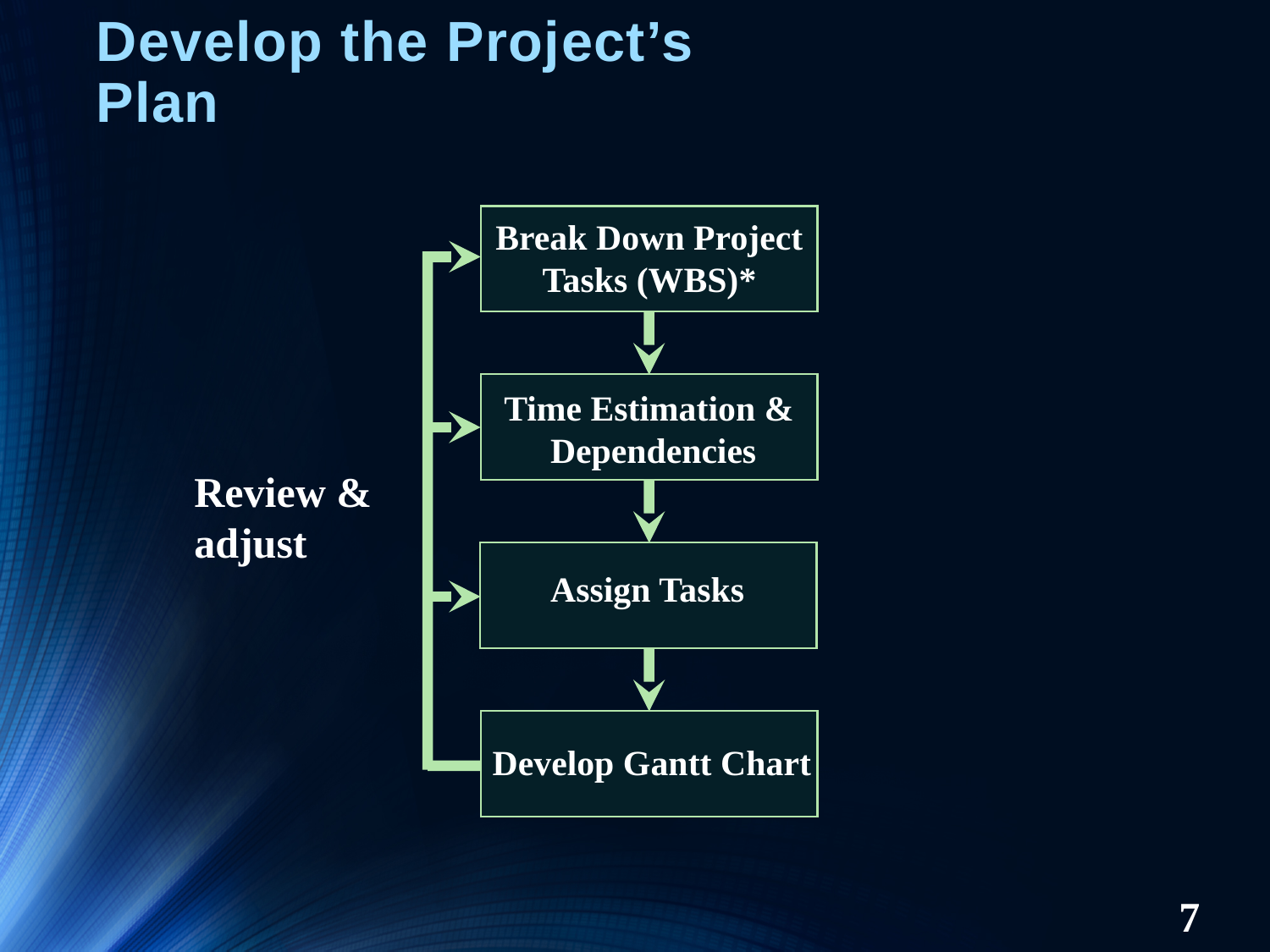

# Develop the Project’s Plan

Break Down Project
Tasks (WBS)*

Time Estimation &
Dependencies

Review & adjust

Assign Tasks

Develop Gantt Chart

7